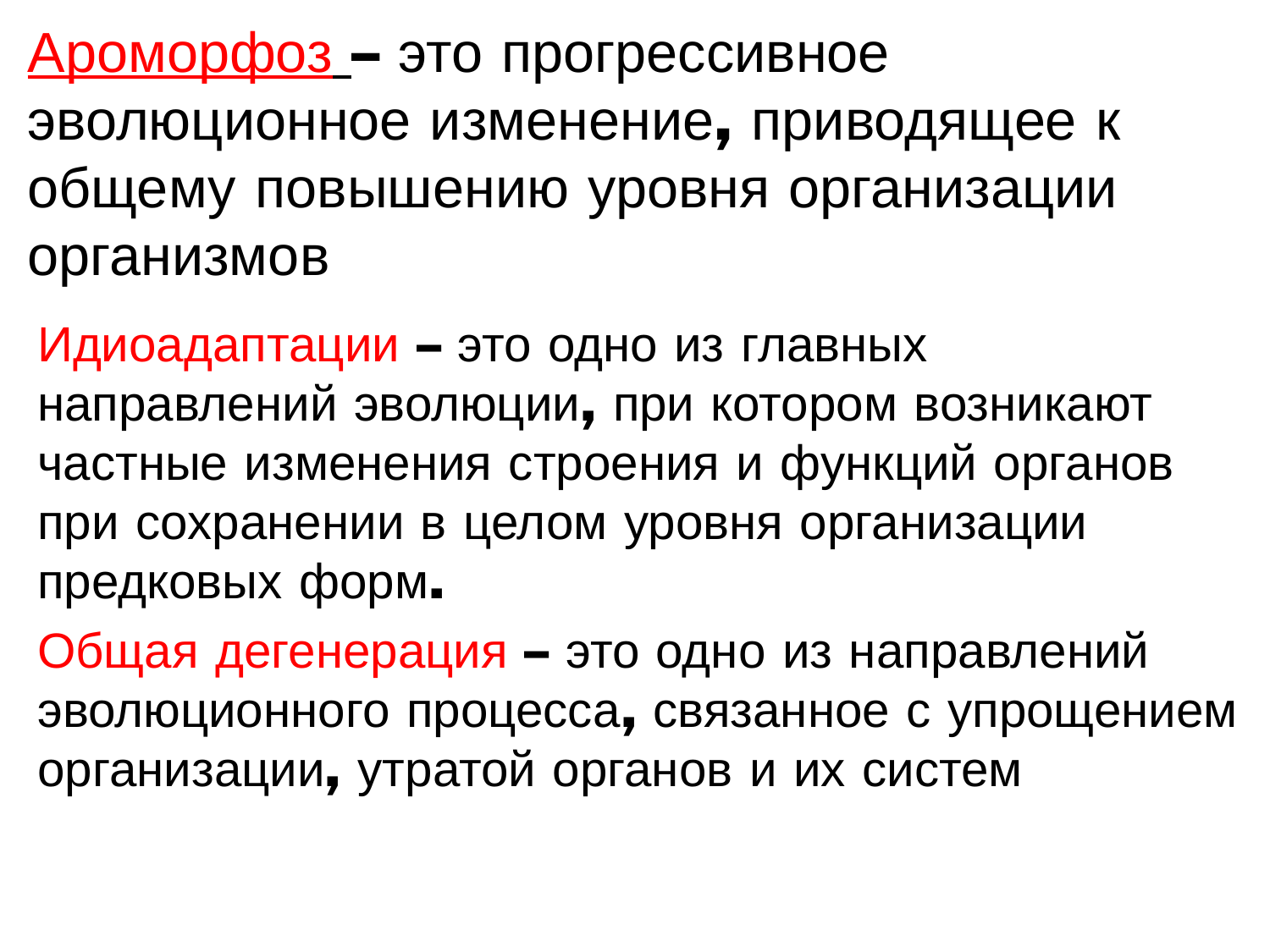

# Ароморфоз – это прогрессивное эволюционное изменение, приводящее к общему повышению уровня организации организмов
Идиоадаптации – это одно из главных направлений эволюции, при котором возникают частные изменения строения и функций органов при сохранении в целом уровня организации предковых форм.
Общая дегенерация – это одно из направлений эволюционного процесса, связанное с упрощением организации, утратой органов и их систем